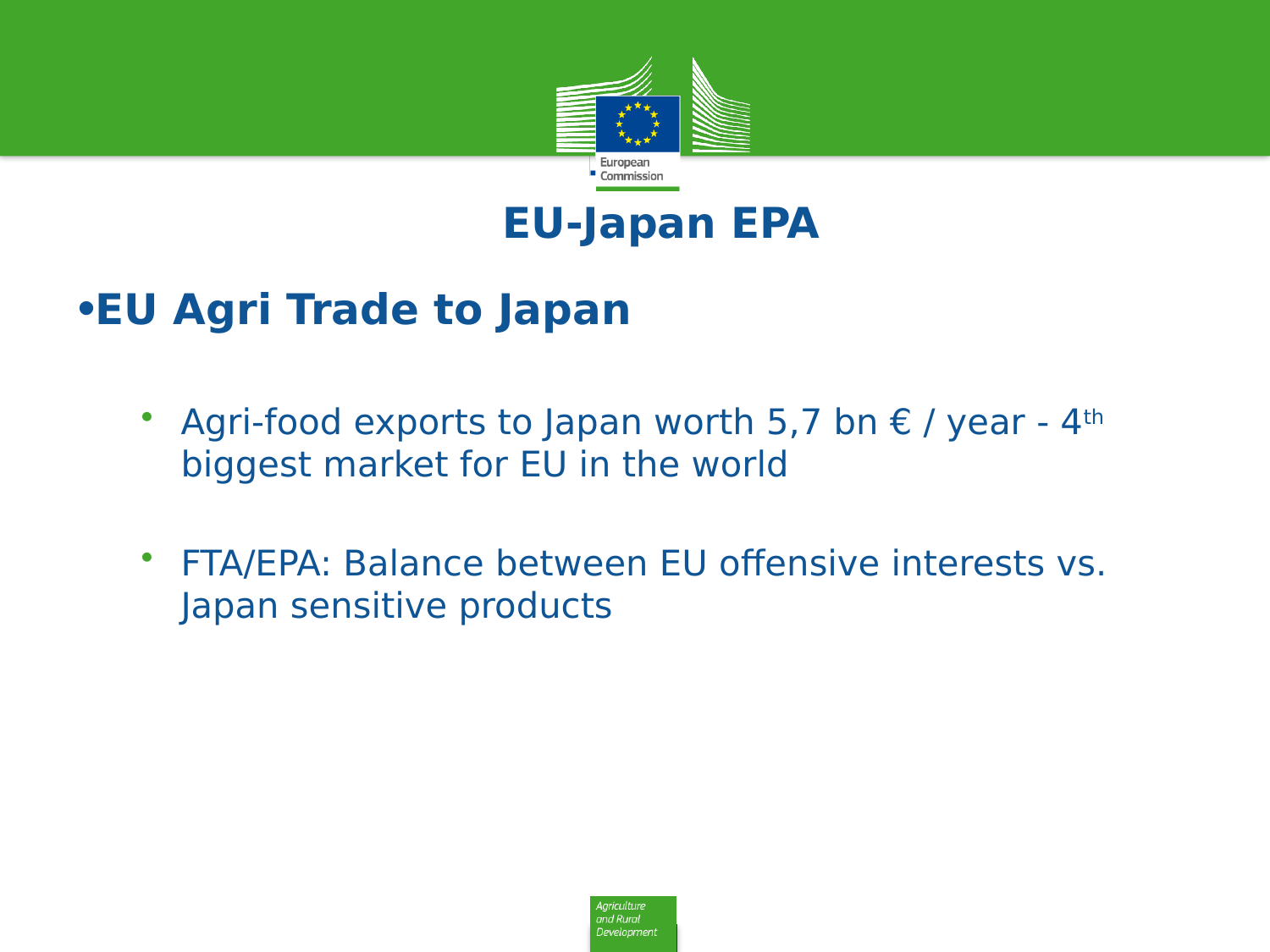

# EU-Japan EPA
EU Agri Trade to Japan

Agri-food exports to Japan worth 5,7 bn € / year - 4th biggest market for EU in the world

FTA/EPA: Balance between EU offensive interests vs. Japan sensitive products